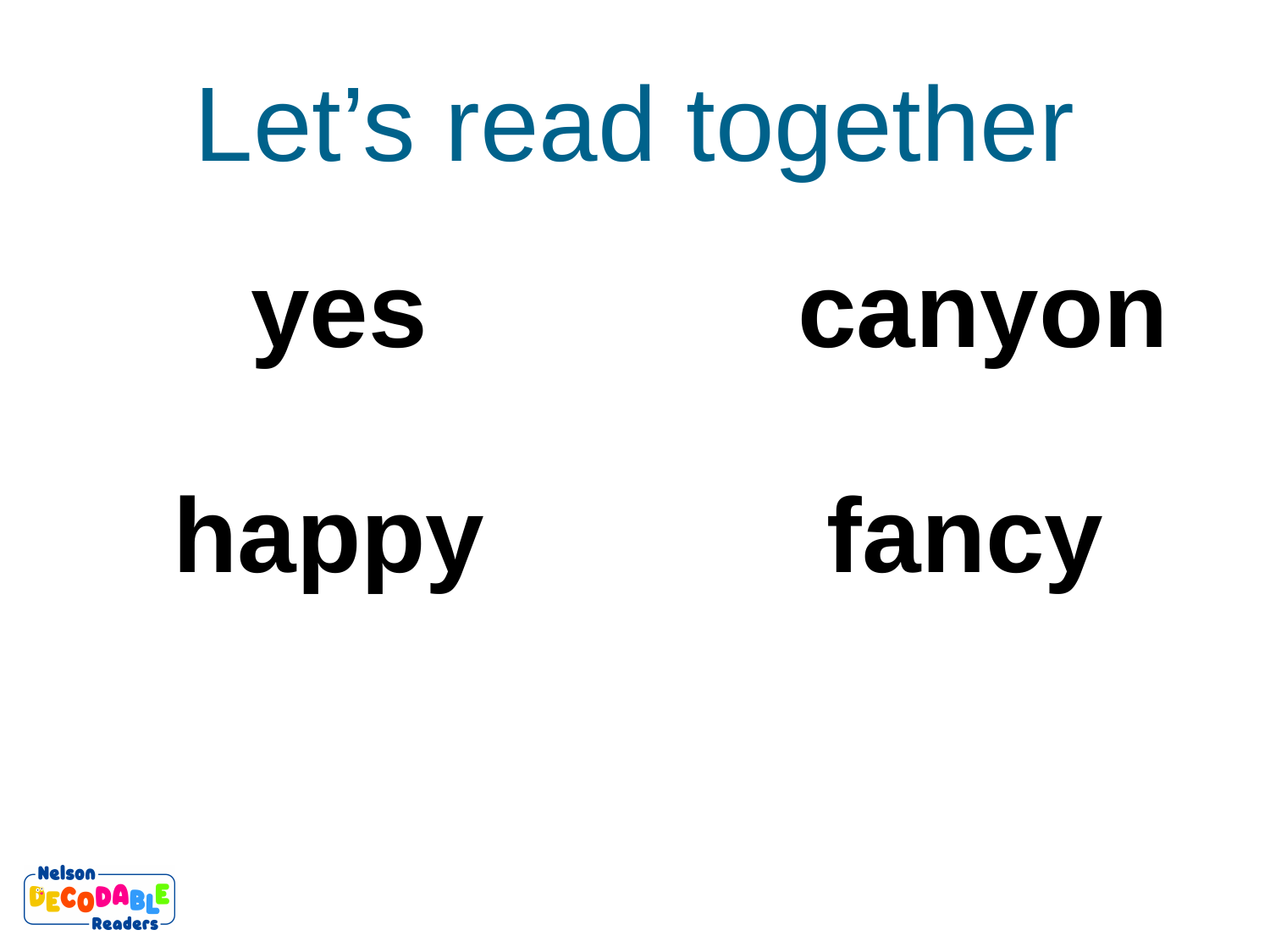

Let’s read together
yes
canyon
happy
fancy